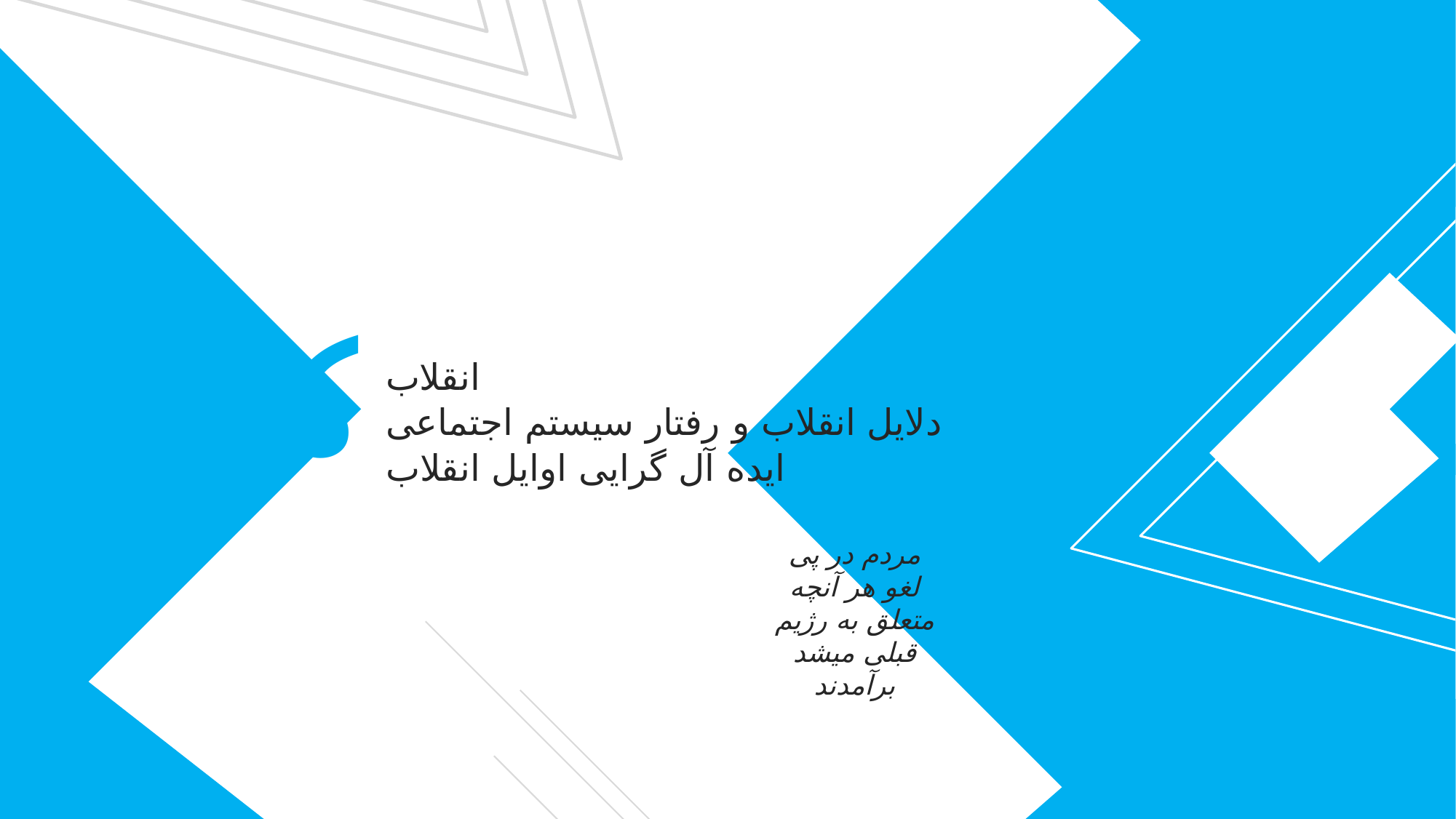

انقلاب
دلایل انقلاب و رفتار سیستم اجتماعی
ایده آل گرایی اوایل انقلاب
مردم در پی لغو هر آنچه متعلق به رژیم قبلی میشد برآمدند